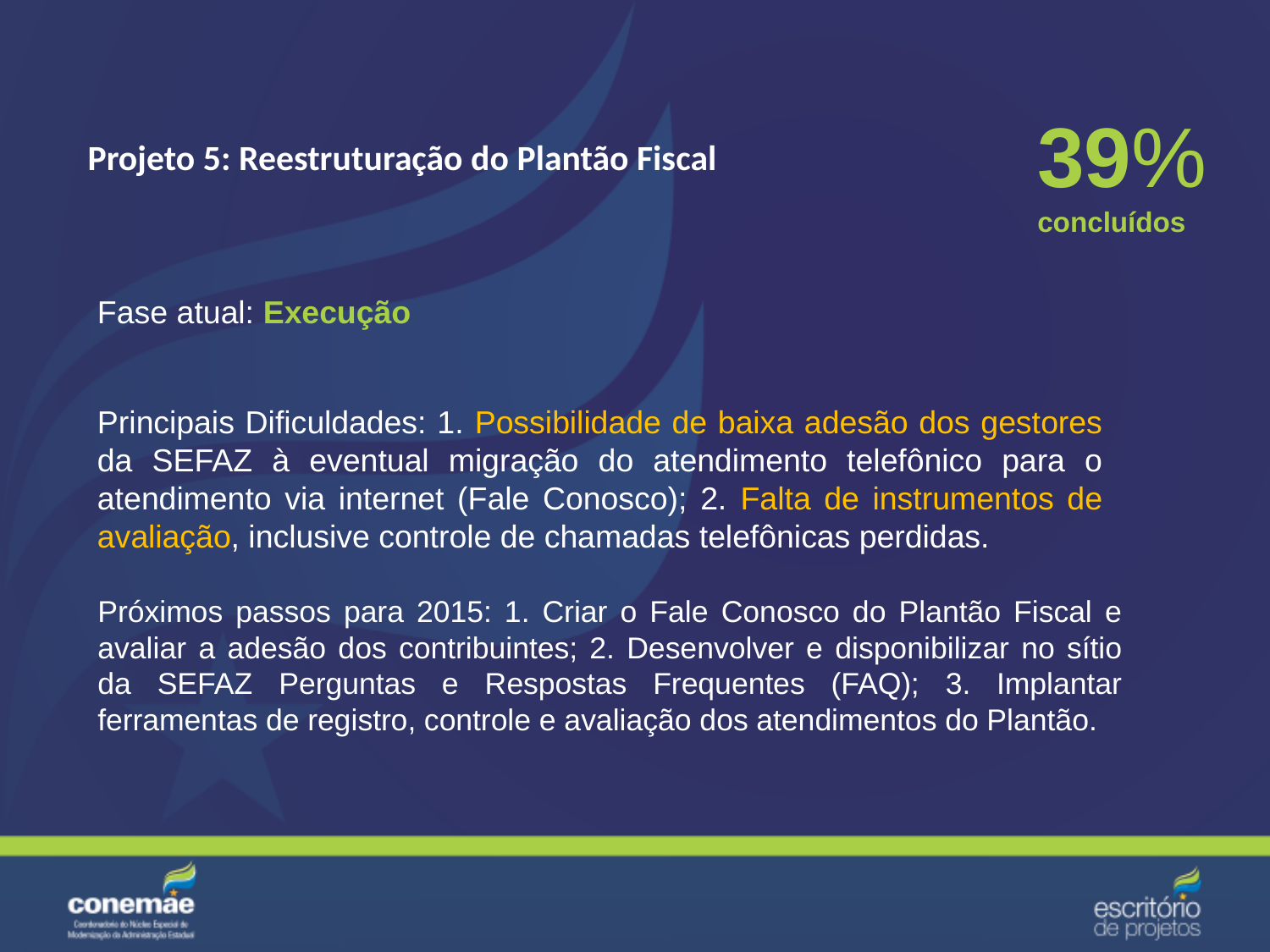

# Projeto 5: Reestruturação do Plantão Fiscal
39%
concluídos
Fase atual: Execução
Principais Dificuldades: 1. Possibilidade de baixa adesão dos gestores da SEFAZ à eventual migração do atendimento telefônico para o atendimento via internet (Fale Conosco); 2. Falta de instrumentos de avaliação, inclusive controle de chamadas telefônicas perdidas.
Próximos passos para 2015: 1. Criar o Fale Conosco do Plantão Fiscal e avaliar a adesão dos contribuintes; 2. Desenvolver e disponibilizar no sítio da SEFAZ Perguntas e Respostas Frequentes (FAQ); 3. Implantar ferramentas de registro, controle e avaliação dos atendimentos do Plantão.